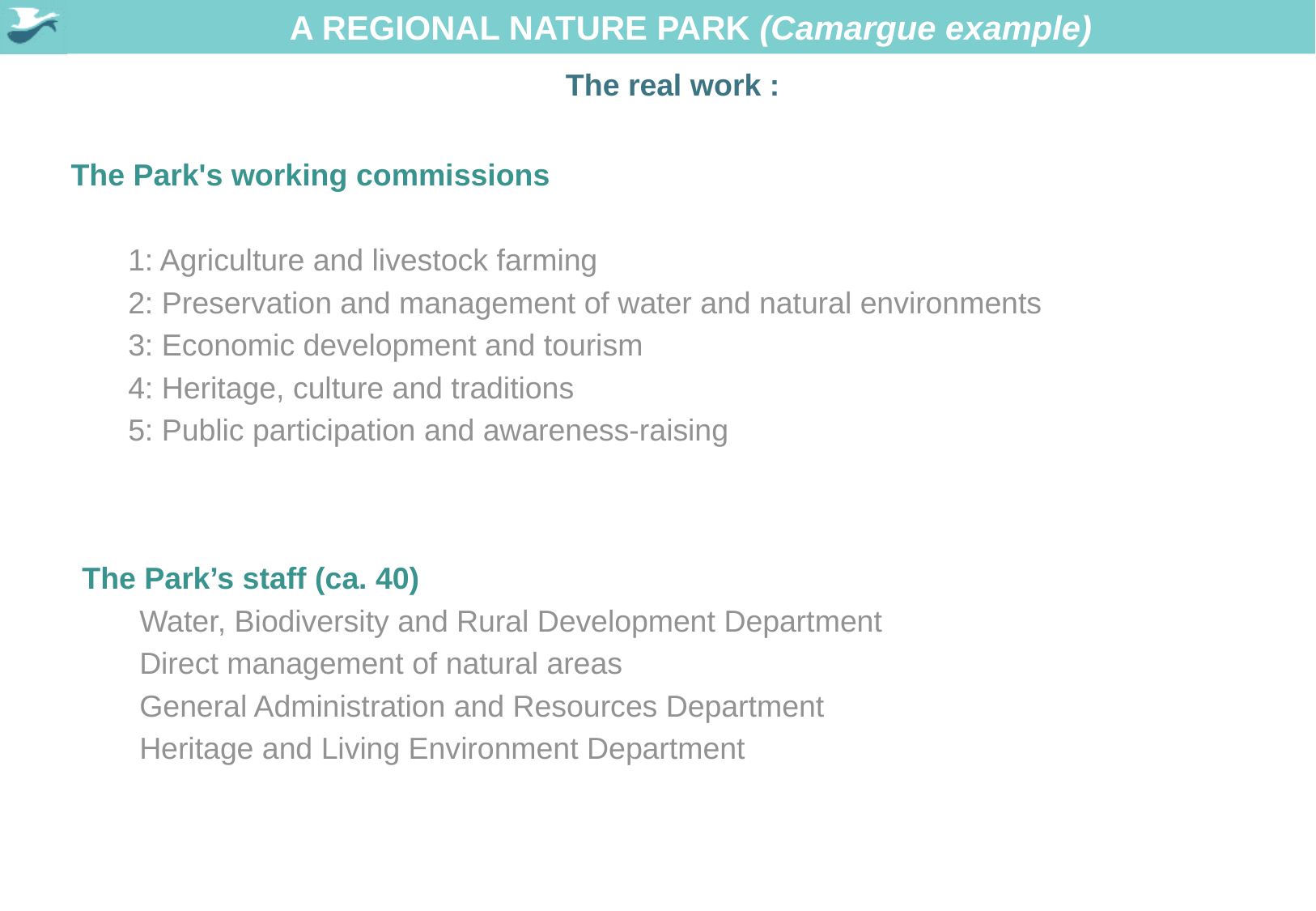

# A REGIONAL NATURE PARK (Camargue example)
The real work :
The Park's working commissions

	1: Agriculture and livestock farming
	2: Preservation and management of water and natural environments
	3: Economic development and tourism
	4: Heritage, culture and traditions
	5: Public participation and awareness-raising
The Park’s staff (ca. 40)
	Water, Biodiversity and Rural Development Department
	Direct management of natural areas
	General Administration and Resources Department
	Heritage and Living Environment Department